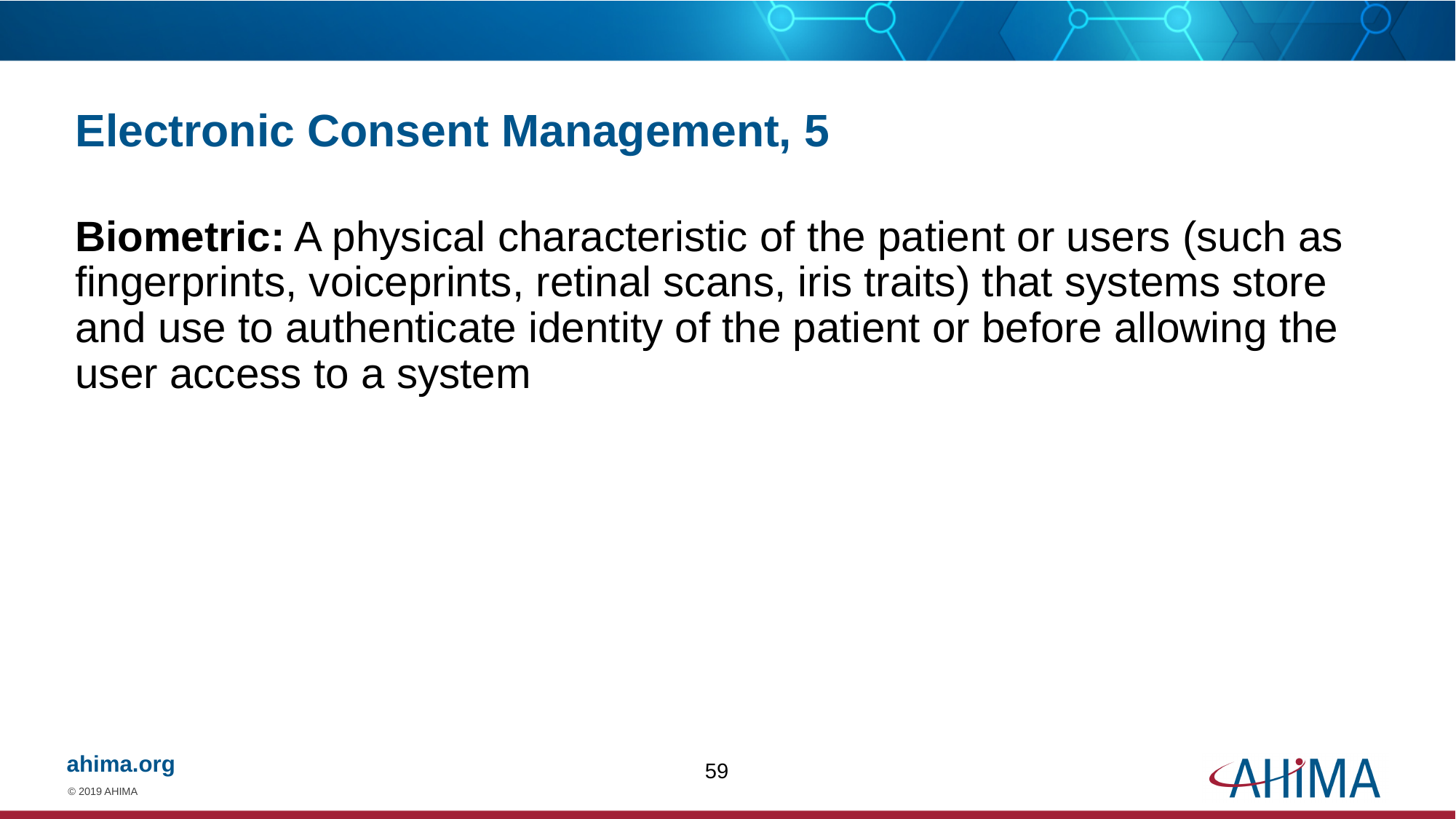

# Electronic Consent Management, 5
Biometric: A physical characteristic of the patient or users (such as fingerprints, voiceprints, retinal scans, iris traits) that systems store and use to authenticate identity of the patient or before allowing the user access to a system